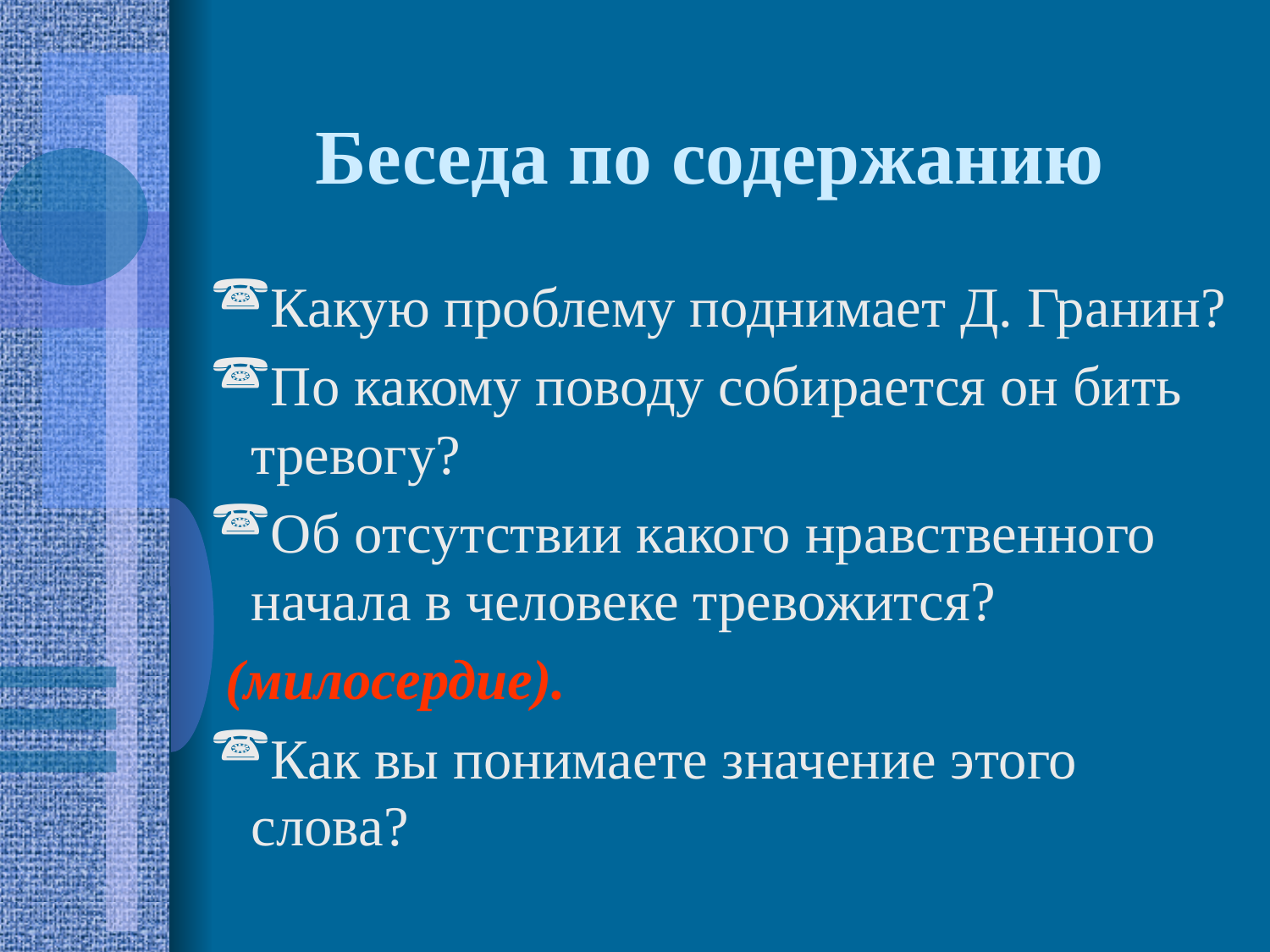

# Беседа по содержанию
Какую проблему поднимает Д. Гранин?
По какому поводу собирается он бить тревогу?
Об отсутствии какого нравственного начала в человеке тревожится?
 (милосердие).
Как вы понимаете значение этого слова?